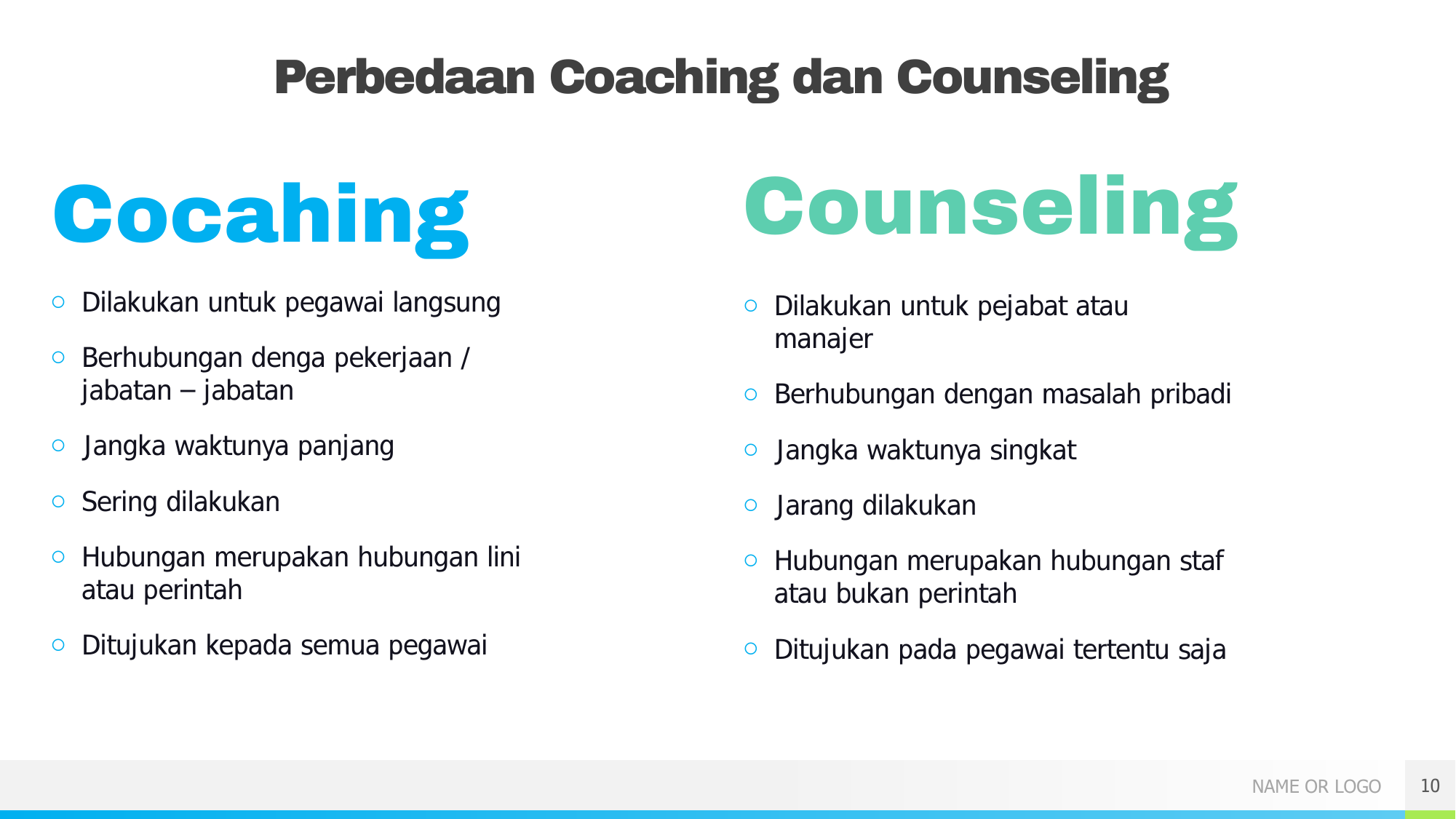

# Perbedaan Coaching dan Counseling
Counseling
Cocahing
Dilakukan untuk pegawai langsung
Berhubungan denga pekerjaan / jabatan – jabatan
Jangka waktunya panjang
Sering dilakukan
Hubungan merupakan hubungan lini atau perintah
Ditujukan kepada semua pegawai
Dilakukan untuk pejabat atau manajer
Berhubungan dengan masalah pribadi
Jangka waktunya singkat
Jarang dilakukan
Hubungan merupakan hubungan staf atau bukan perintah
Ditujukan pada pegawai tertentu saja
10